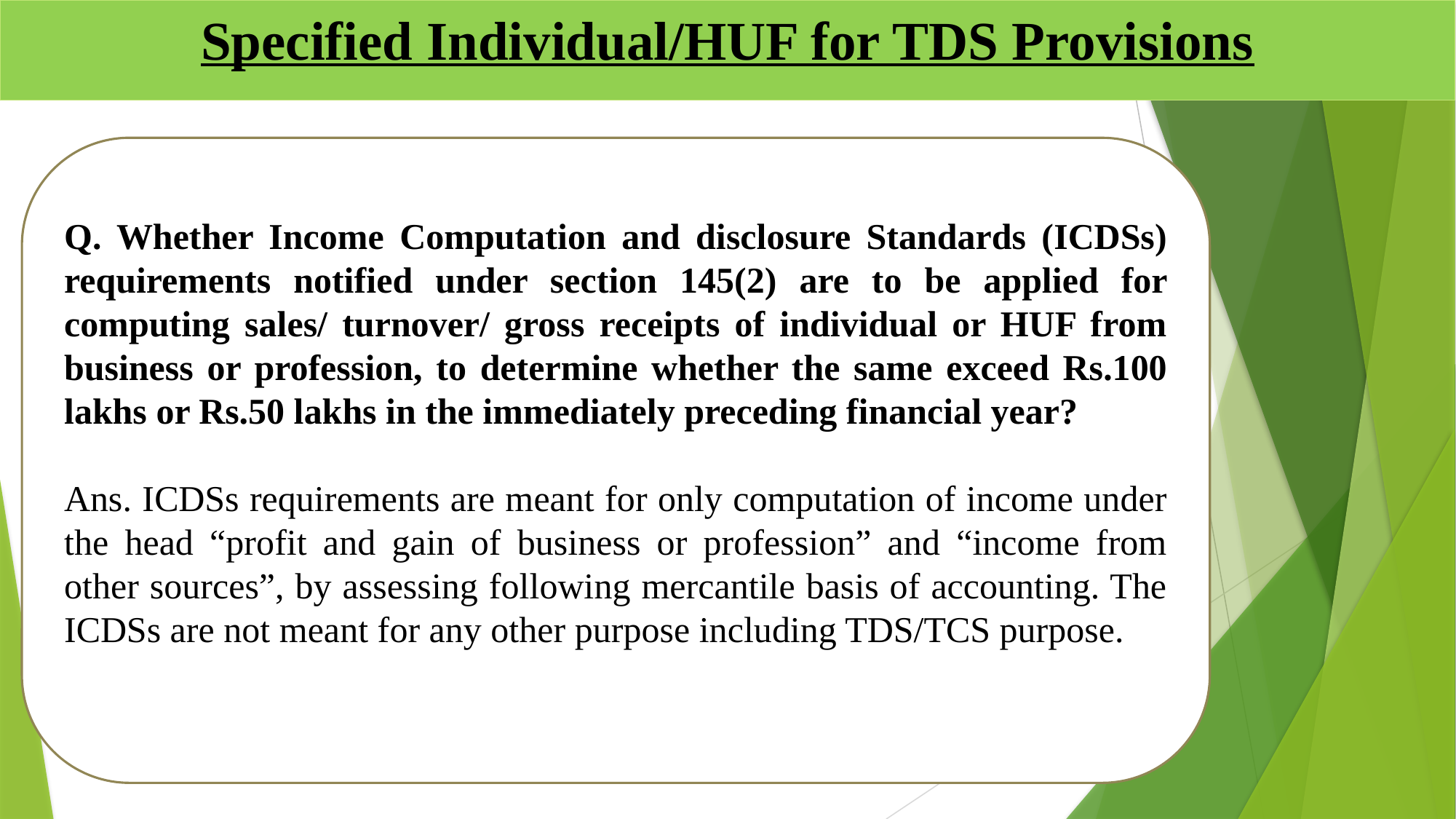

# Specified Individual/HUF for TDS Provisions
Q. Whether Income Computation and disclosure Standards (ICDSs) requirements notified under section 145(2) are to be applied for computing sales/ turnover/ gross receipts of individual or HUF from business or profession, to determine whether the same exceed Rs.100 lakhs or Rs.50 lakhs in the immediately preceding financial year?

Ans. ICDSs requirements are meant for only computation of income under the head “profit and gain of business or profession” and “income from other sources”, by assessing following mercantile basis of accounting. The ICDSs are not meant for any other purpose including TDS/TCS purpose.